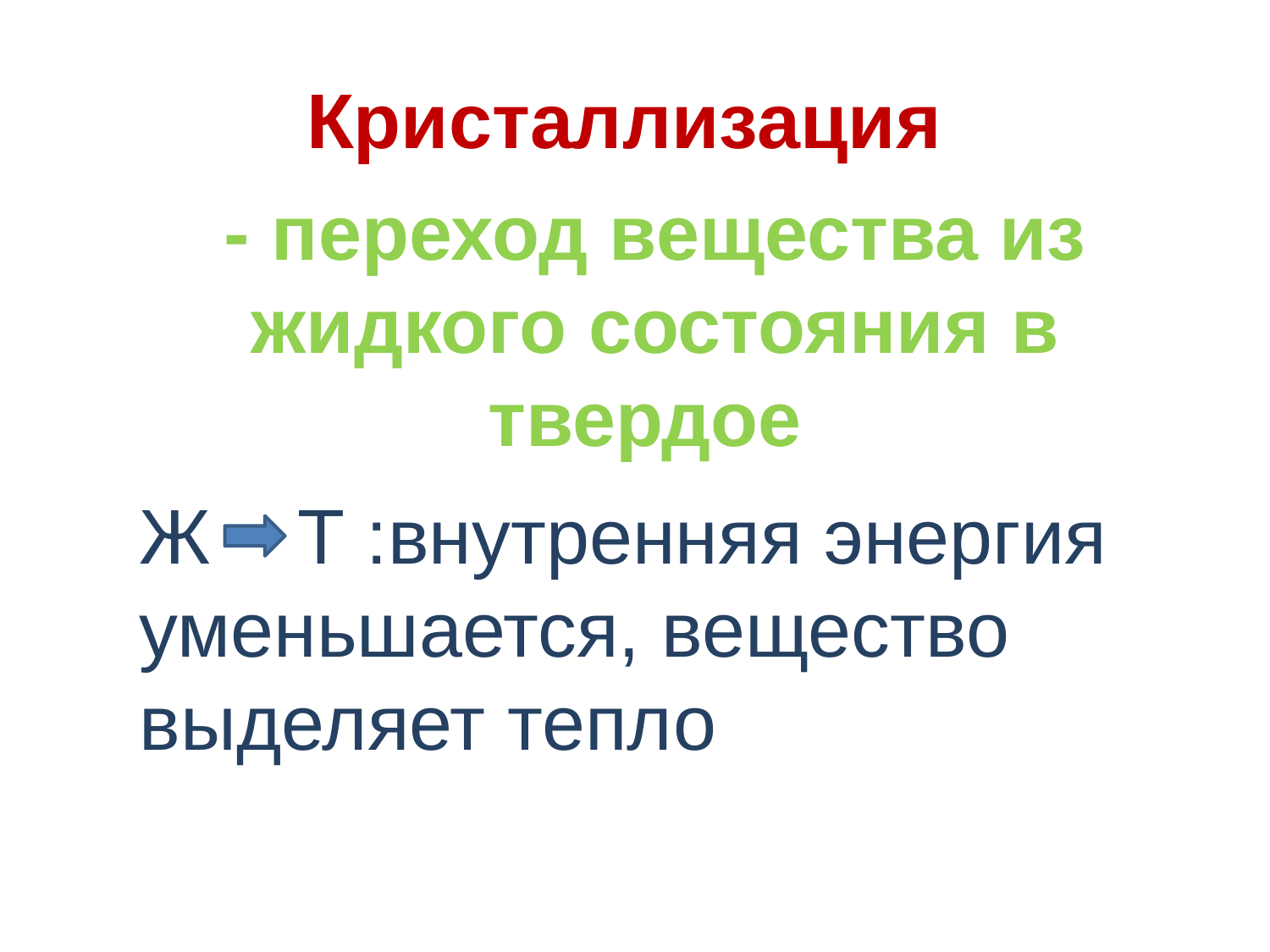

# Кристаллизация
- переход вещества из жидкого состояния в твердое
Ж    Т :внутренняя энергия уменьшается, вещество выделяет тепло